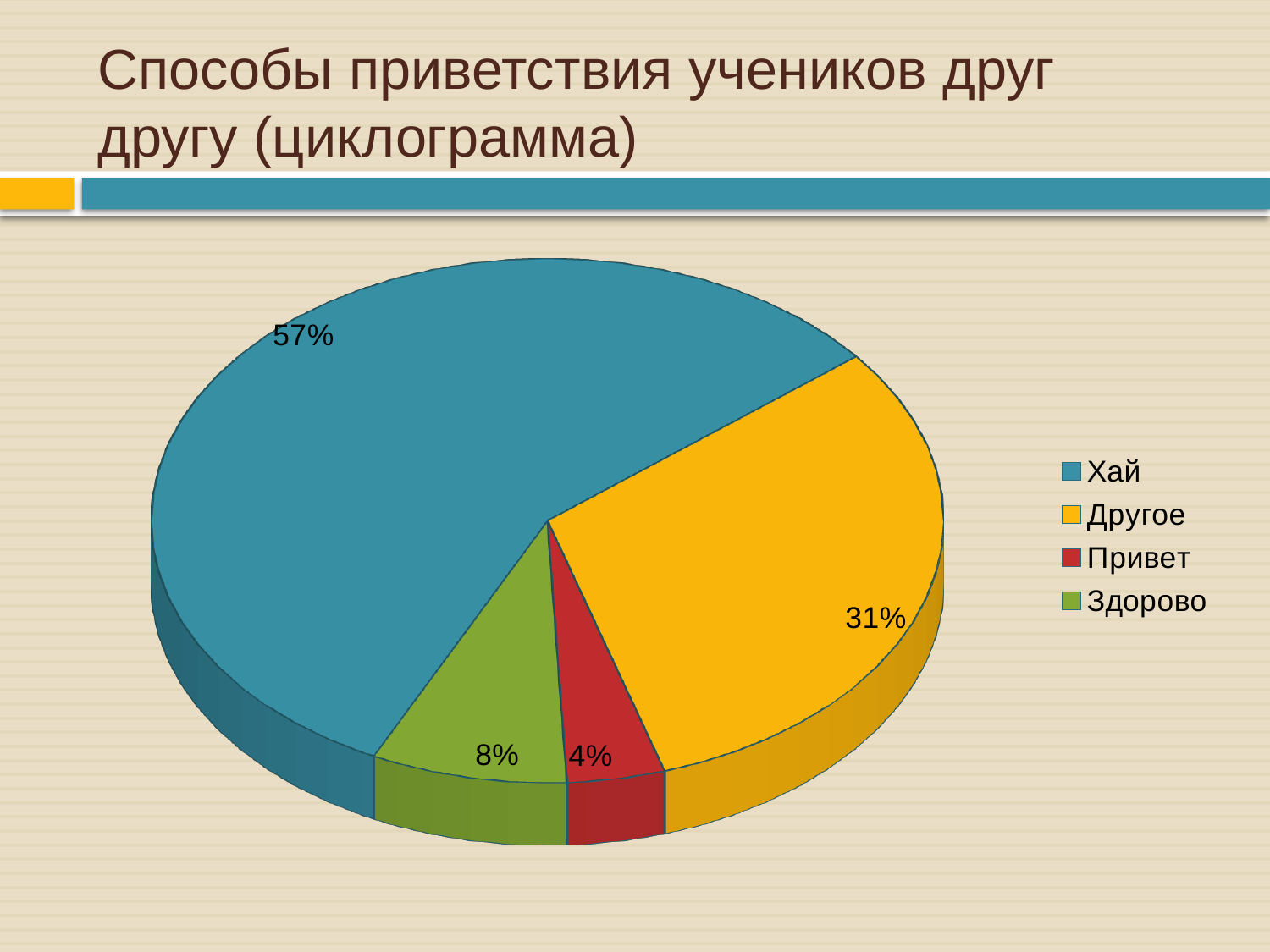

# Способы приветствия учеников друг другу (циклограмма)

[unsupported chart]